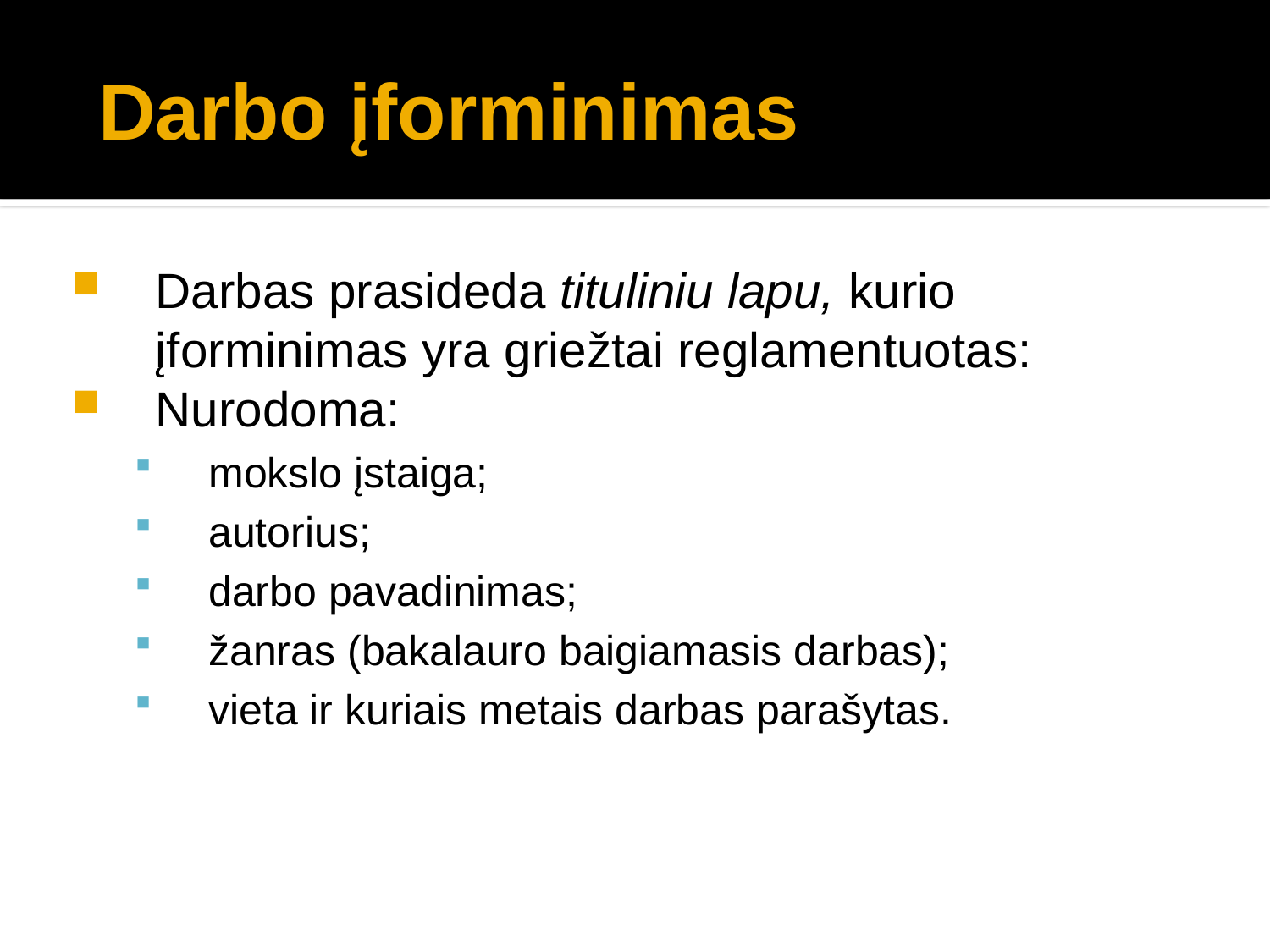

# Darbo įforminimas
Darbas prasideda tituliniu lapu, kurio įforminimas yra griežtai reglamentuotas:
Nurodoma:
mokslo įstaiga;
autorius;
darbo pavadinimas;
žanras (bakalauro baigiamasis darbas);
vieta ir kuriais metais darbas parašytas.